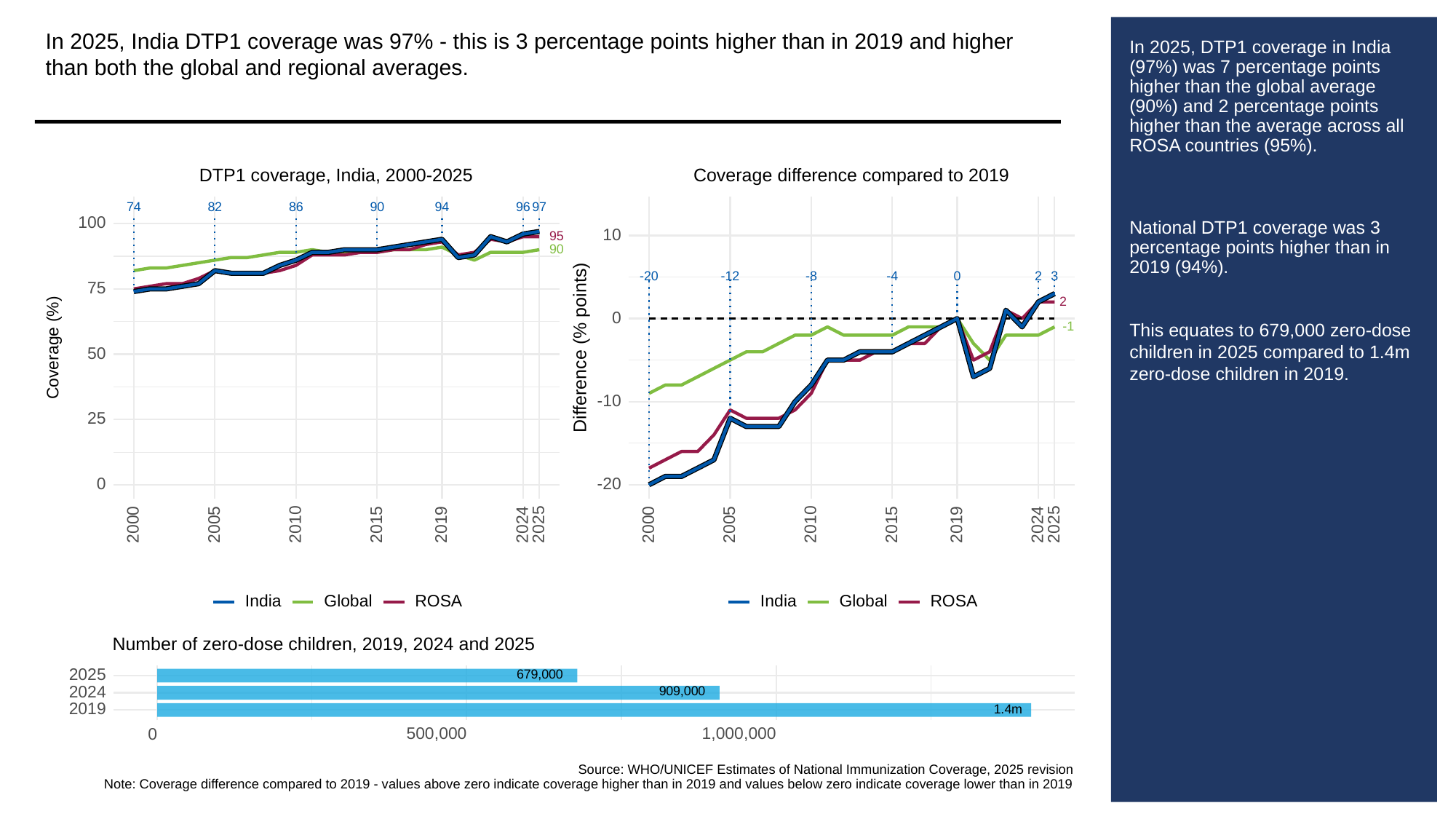

In 2025, India DTP1 coverage was 97% - this is 3 percentage points higher than in 2019 and higher than both the global and regional averages.
# In 2025, DTP1 coverage in India (97%) was 7 percentage points higher than the global average (90%) and 2 percentage points higher than the average across all ROSA countries (95%).

National DTP1 coverage was 3 percentage points higher than in 2019 (94%).

This equates to 679,000 zero-dose children in 2025 compared to 1.4m zero-dose children in 2019.

Coverage difference compared to 2019
DTP1 coverage, India, 2000-2025

82
86
90
94
96
97
74
100

10

95

90

3
-20
-8
0
-12
2
-4

75

2

0

-1
Difference (% points)
Coverage (%)
50

-10

25

0
-20

2000
2005
2010
2015
2019
2024
2025
2000
2005
2010
2015
2019
2024
2025
ROSA
ROSA
Global
Global
India
India

Number of zero-dose children, 2019, 2024 and 2025

679,000
2025

909,000
2024

2019
1.4m

500,000
1,000,000
0
Source: WHO/UNICEF Estimates of National Immunization Coverage, 2025 revision
Note: Coverage difference compared to 2019 - values above zero indicate coverage higher than in 2019 and values below zero indicate coverage lower than in 2019